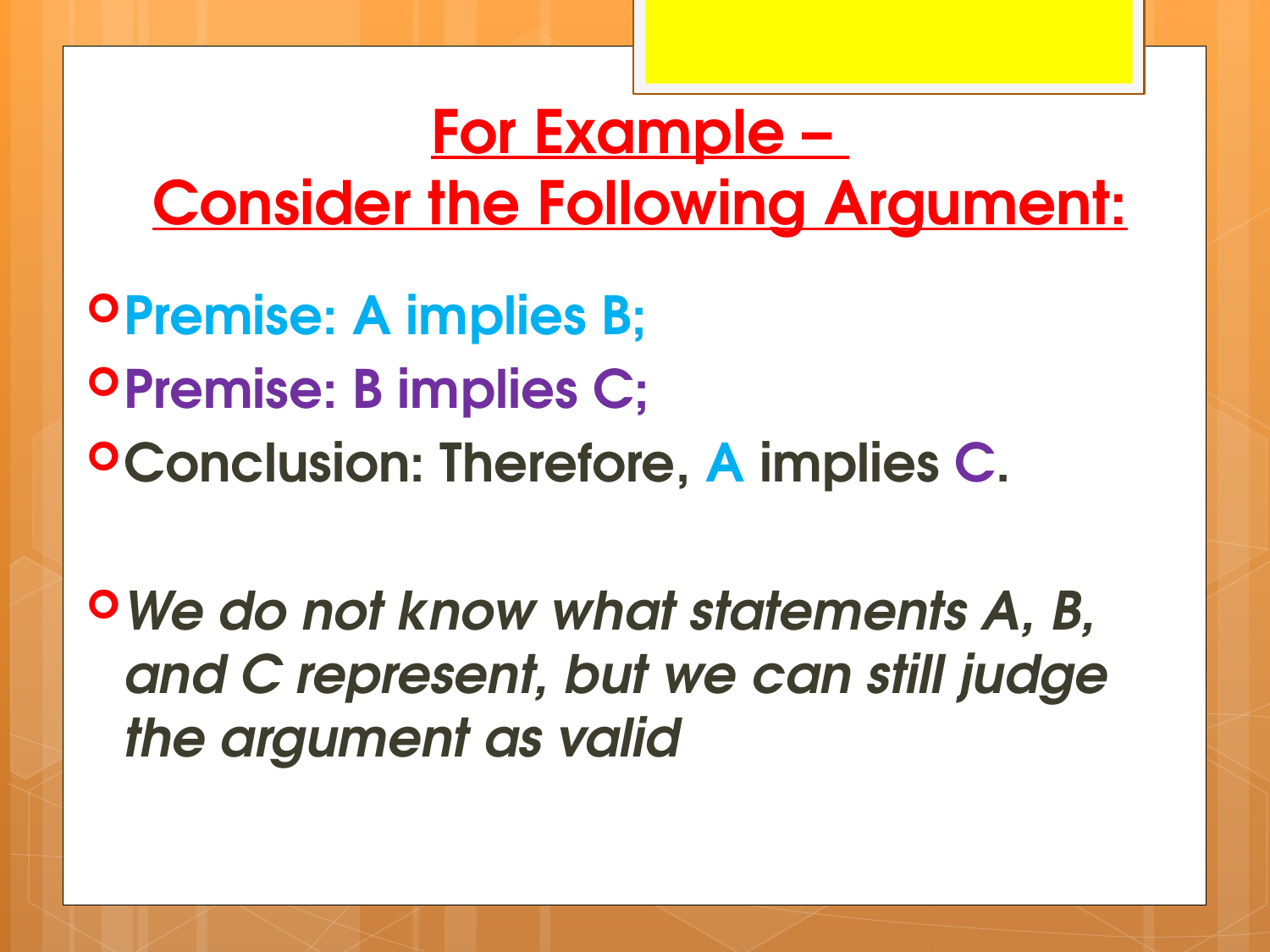

# For Example – Consider the Following Argument:
Premise: A implies B;
Premise: B implies C;
Conclusion: Therefore, A implies C.

We do not know what statements A, B, and C represent, but we can still judge the argument as valid